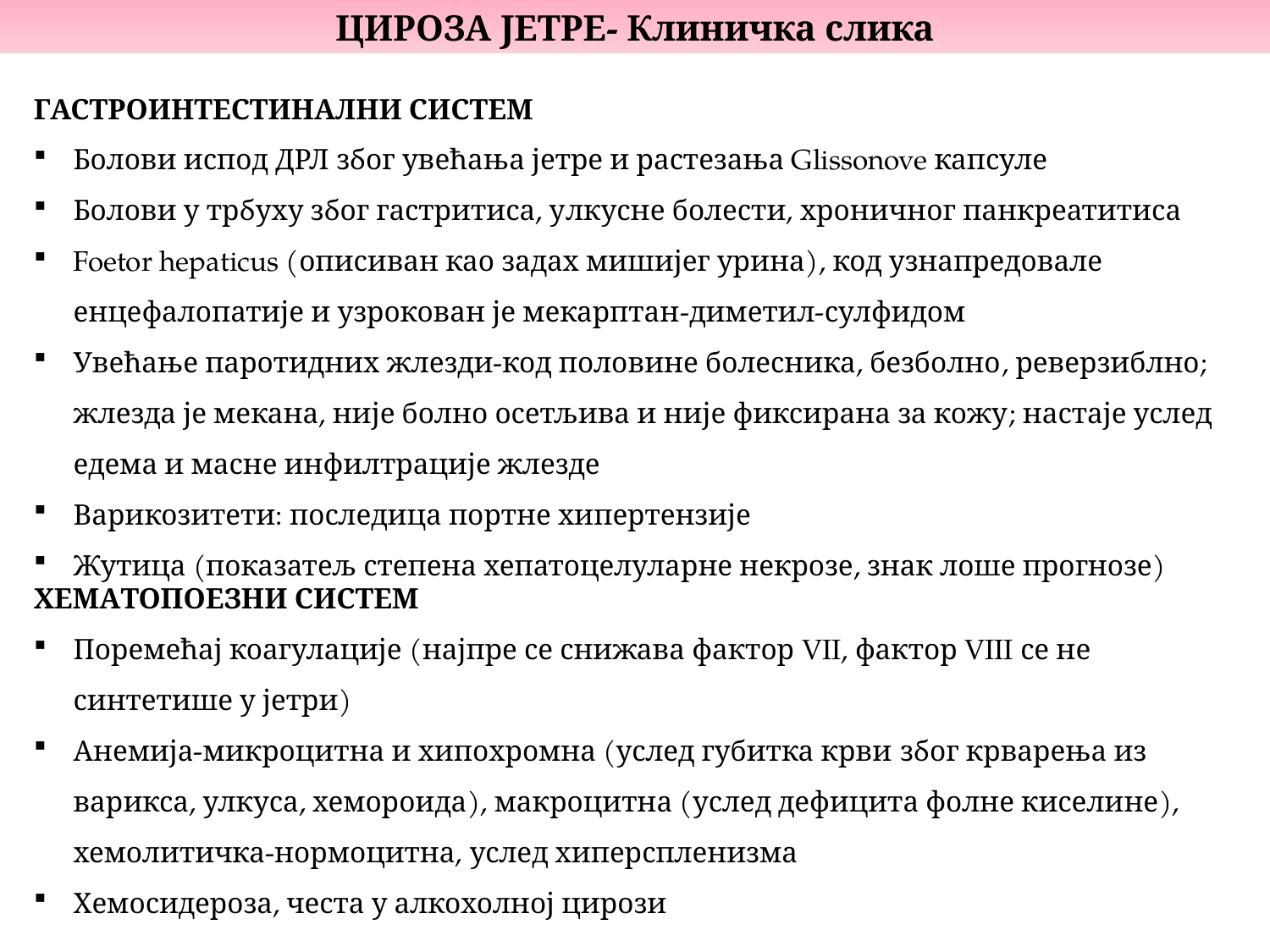

ЦИРОЗА ЈЕТРЕ- Клиничка слика
ГАСТРОИНТЕСТИНАЛНИ СИСТЕМ
Болови испод ДРЛ због увећања јетре и растезања Glissonove капсуле
Болови у трбуху због гастритиса, улкусне болести, хроничног панкреатитиса
Foetor hepaticus (описиван као задах мишијег урина), код узнапредовале енцефалопатије и узрокован је мекарптан-диметил-сулфидом
Увећање паротидних жлезди-код половине болесника, безболно, реверзиблно; жлезда је мекана, није болно осетљива и није фиксирана за кожу; настаје услед едема и масне инфилтрације жлезде
Варикозитети: последица портне хипертензије
Жутица (показатељ степена хепатоцелуларне некрозе, знак лоше прогнозе)
ХЕМАТОПОЕЗНИ СИСТЕМ
Поремећај коагулације (најпре се снижава фактор VII, фактор VIII се не синтетише у јетри)
Анемија-микроцитна и хипохромна (услед губитка крви због крварења из варикса, улкуса, хемороида), макроцитна (услед дефицита фолне киселине), хемолитичка-нормоцитна, услед хиперспленизма
Хемосидероза, честа у алкохолној цирози